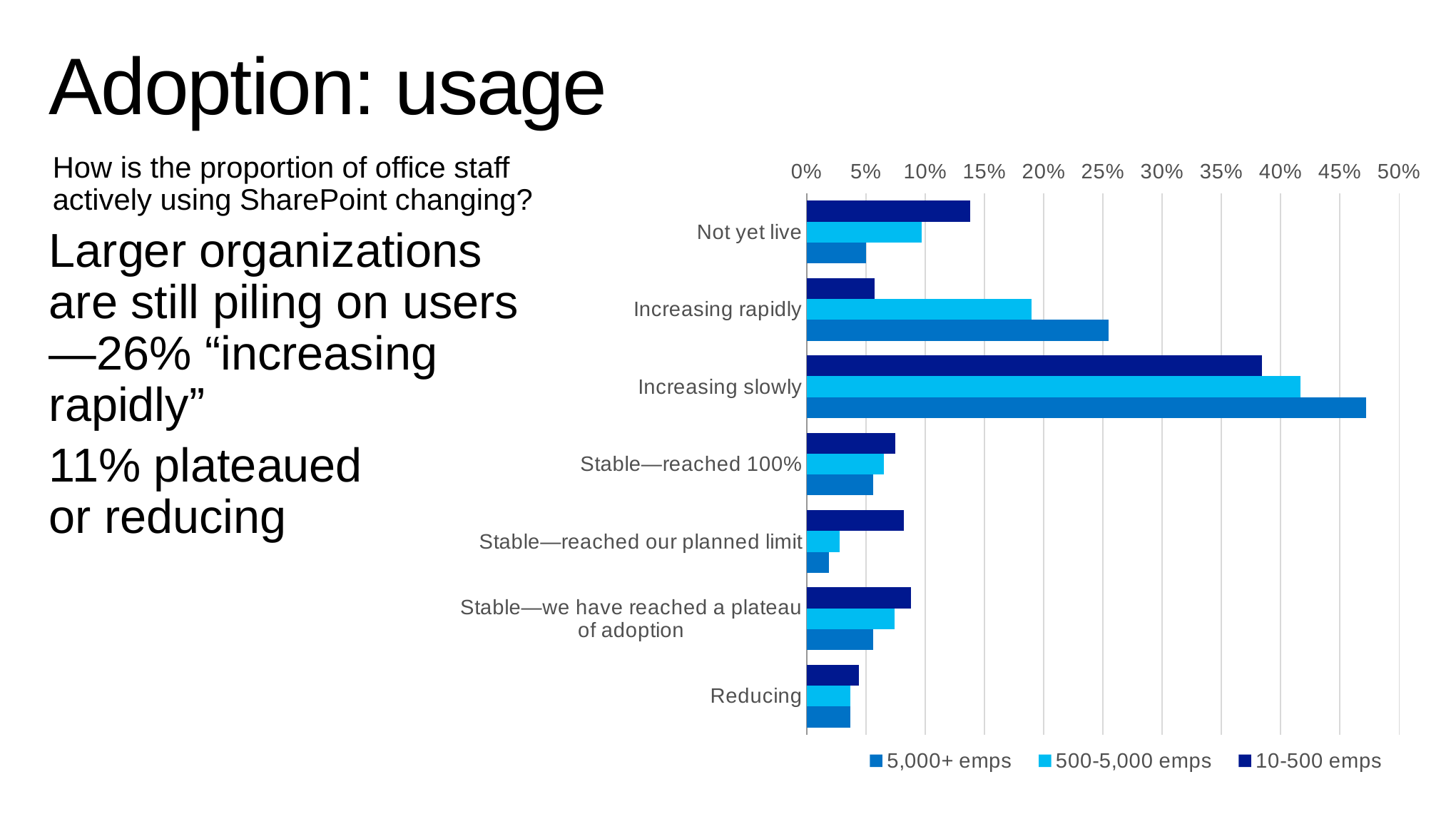

# Adoption: usage

### Chart

| Category | 10-500 emps | 500-5,000 emps | 5,000+ emps |
|---|---|---|---|
| Not yet live | 0.138 | 0.09699999999999999 | 0.05 |
| Increasing rapidly | 0.057 | 0.19 | 0.255 |
| Increasing slowly | 0.384 | 0.41700000000000004 | 0.47200000000000003 |
| Stable—reached 100% | 0.075 | 0.065 | 0.055999999999999994 |
| Stable—reached our planned limit | 0.08199999999999999 | 0.027999999999999997 | 0.019 |
| Stable—we have reached a plateau of adoption | 0.08800000000000001 | 0.07400000000000001 | 0.055999999999999994 |
| Reducing | 0.044000000000000004 | 0.037000000000000005 | 0.037000000000000005 |
How is the proportion of office staff actively using SharePoint changing?
Larger organizations are still piling on users —26% “increasing rapidly”
11% plateaued
or reducing